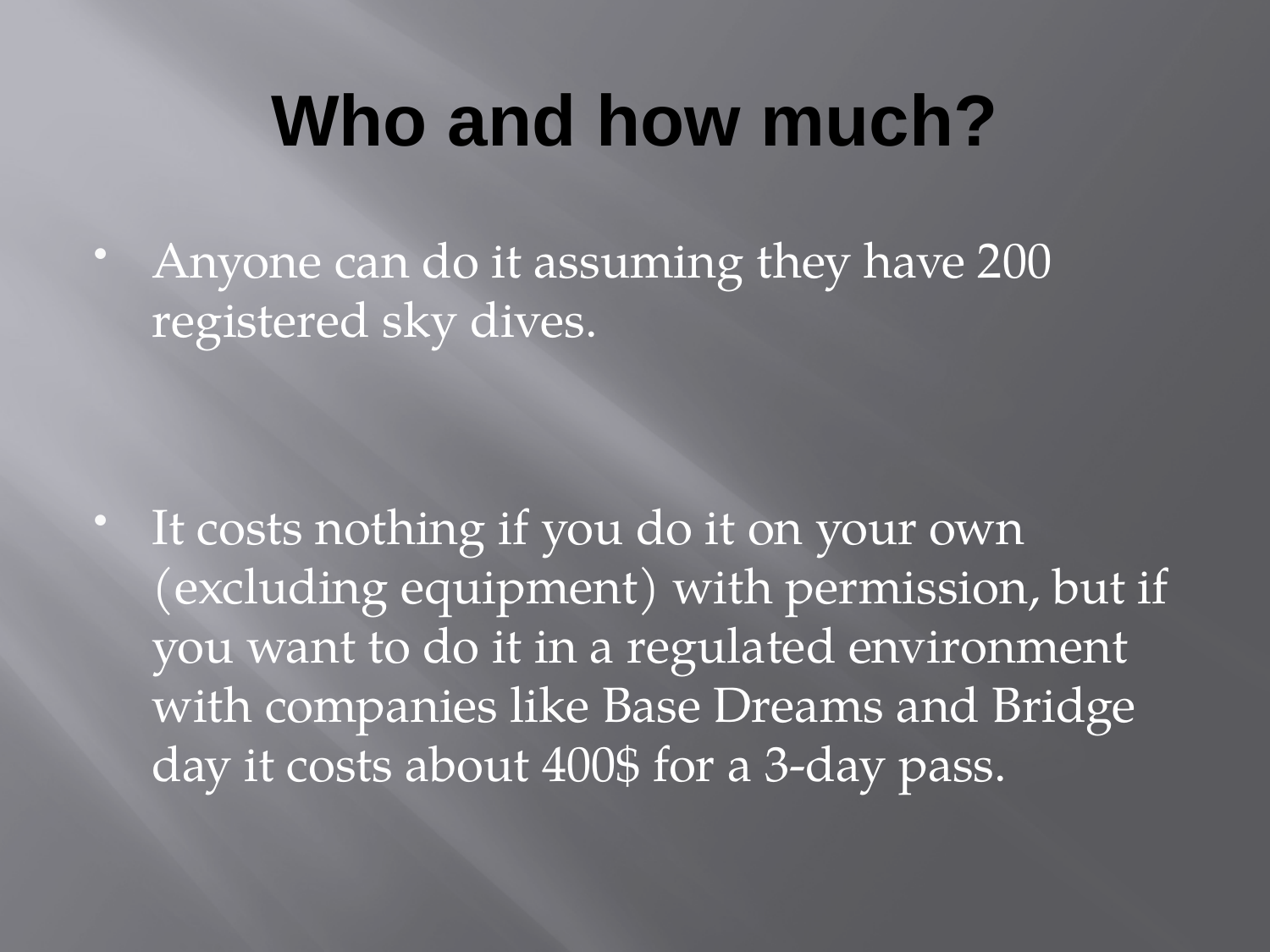

# Who and how much?
Anyone can do it assuming they have 200 registered sky dives.

It costs nothing if you do it on your own (excluding equipment) with permission, but if you want to do it in a regulated environment with companies like Base Dreams and Bridge day it costs about 400$ for a 3-day pass.